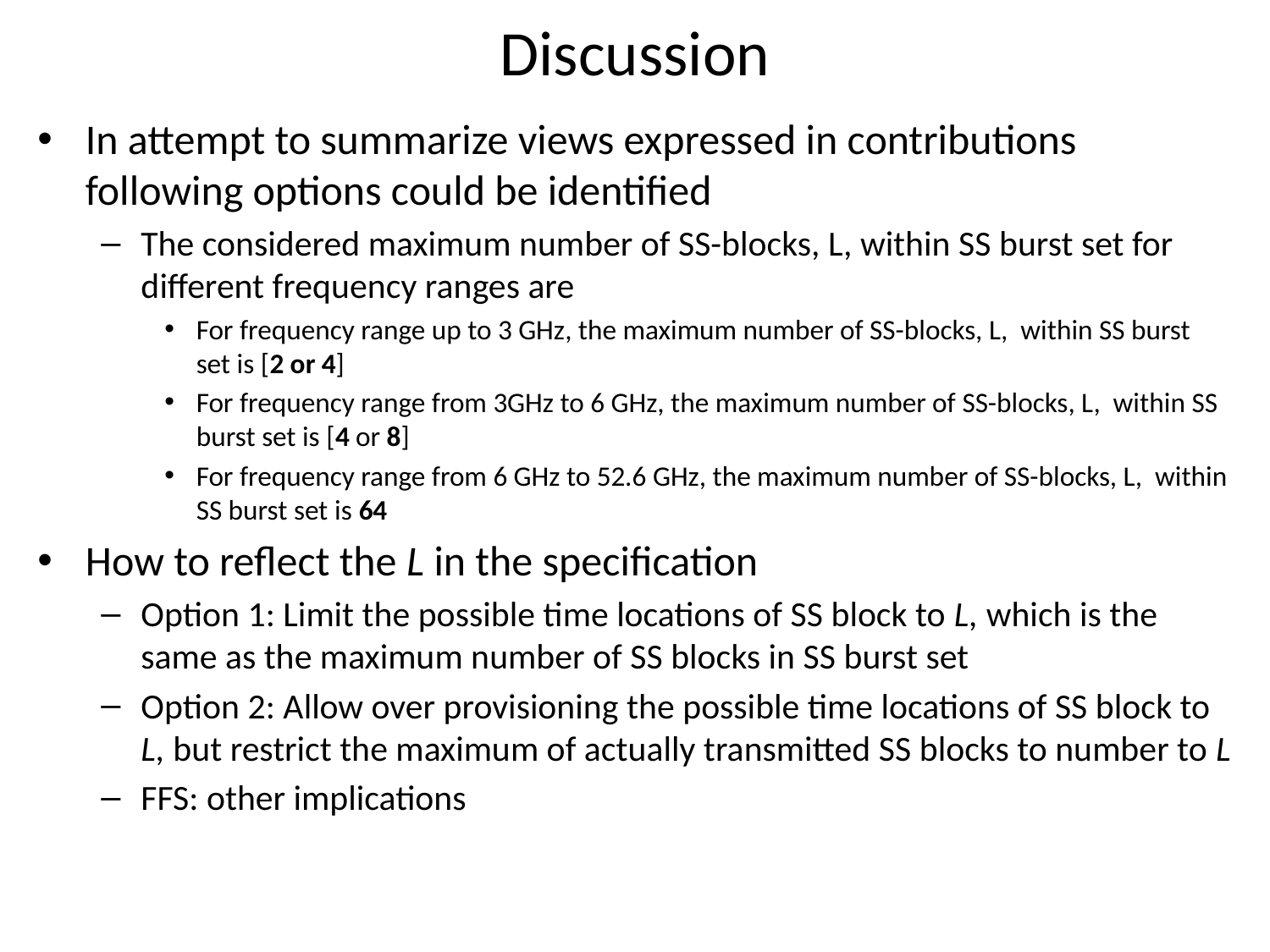

# Discussion
In attempt to summarize views expressed in contributions following options could be identified
The considered maximum number of SS-blocks, L, within SS burst set for different frequency ranges are
For frequency range up to 3 GHz, the maximum number of SS-blocks, L,  within SS burst set is [2 or 4]
For frequency range from 3GHz to 6 GHz, the maximum number of SS-blocks, L,  within SS burst set is [4 or 8]
For frequency range from 6 GHz to 52.6 GHz, the maximum number of SS-blocks, L,  within SS burst set is 64
How to reflect the L in the specification
Option 1: Limit the possible time locations of SS block to L, which is the same as the maximum number of SS blocks in SS burst set
Option 2: Allow over provisioning the possible time locations of SS block to L, but restrict the maximum of actually transmitted SS blocks to number to L
FFS: other implications